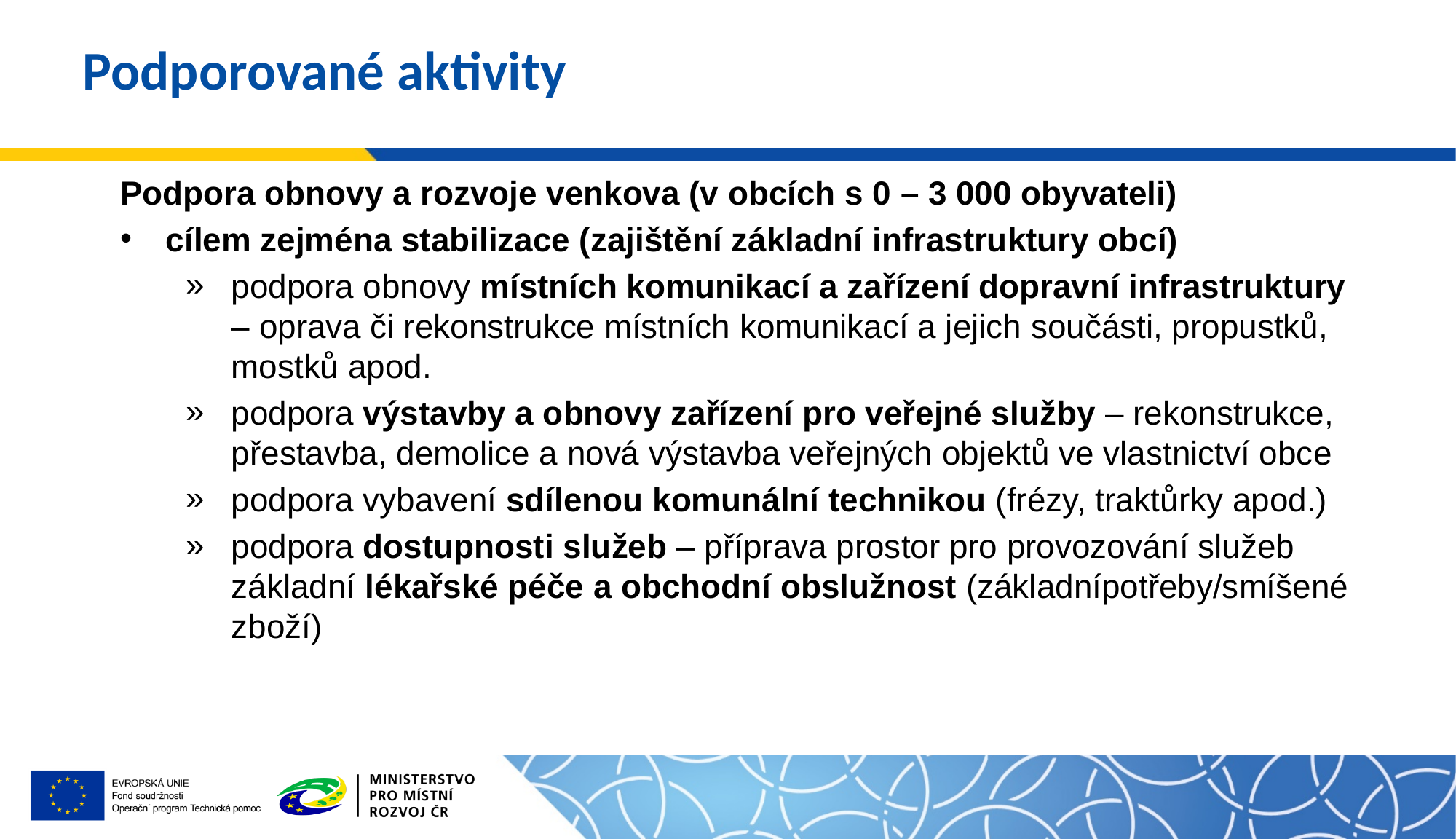

# Podporované aktivity

Podpora obnovy a rozvoje venkova (v obcích s 0 – 3 000 obyvateli)
cílem zejména stabilizace (zajištění základní infrastruktury obcí)
podpora obnovy místních komunikací a zařízení dopravní infrastruktury – oprava či rekonstrukce místních komunikací a jejich součásti, propustků, mostků apod.
podpora výstavby a obnovy zařízení pro veřejné služby – rekonstrukce, přestavba, demolice a nová výstavba veřejných objektů ve vlastnictví obce
podpora vybavení sdílenou komunální technikou (frézy, traktůrky apod.)
podpora dostupnosti služeb – příprava prostor pro provozování služeb základní lékařské péče a obchodní obslužnost (základnípotřeby/smíšené zboží)